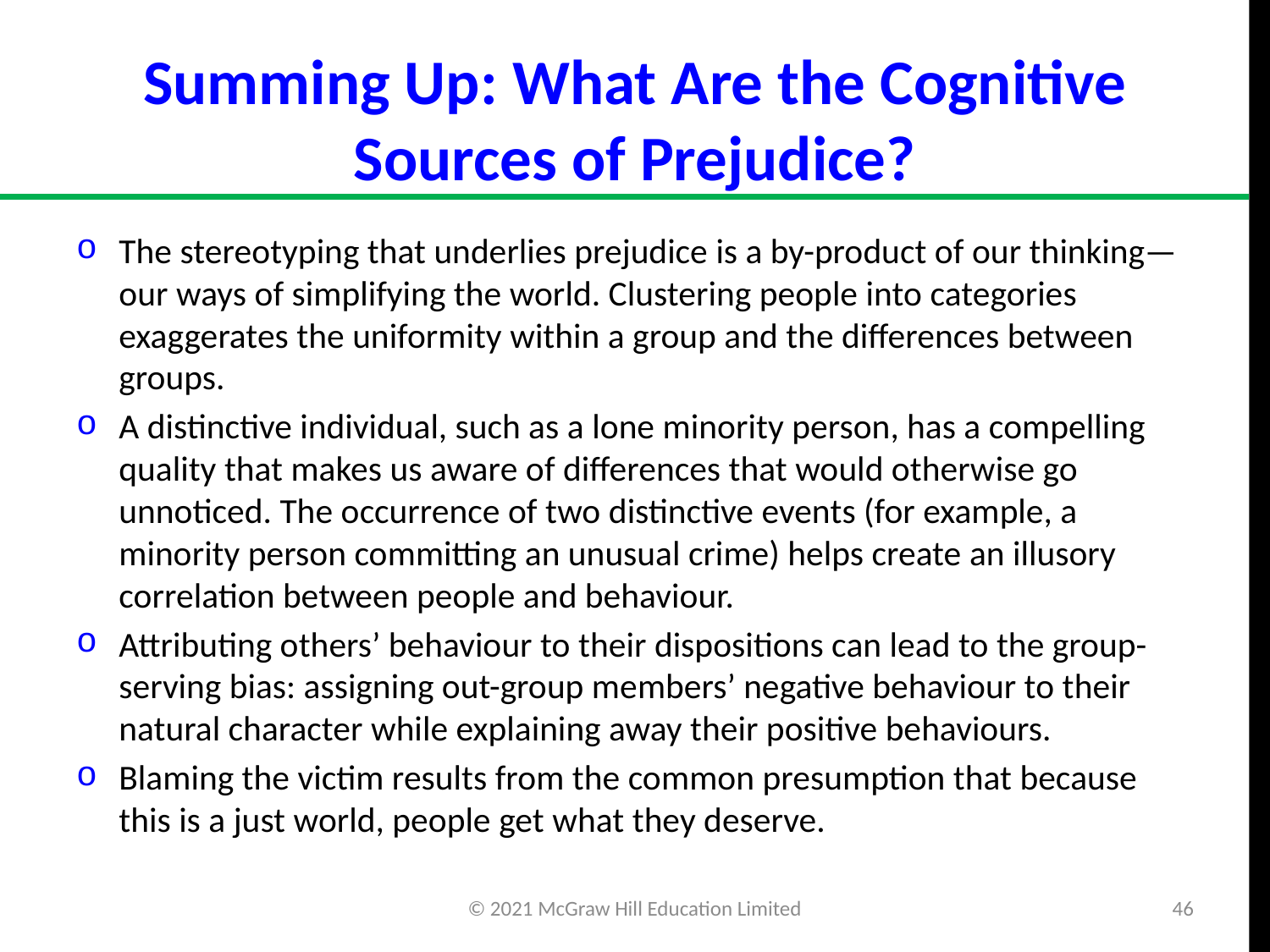

# Summing Up: What Are the Cognitive Sources of Prejudice?
The stereotyping that underlies prejudice is a by-product of our thinking—our ways of simplifying the world. Clustering people into categories exaggerates the uniformity within a group and the differences between groups.
A distinctive individual, such as a lone minority person, has a compelling quality that makes us aware of differences that would otherwise go unnoticed. The occurrence of two distinctive events (for example, a minority person committing an unusual crime) helps create an illusory correlation between people and behaviour.
Attributing others’ behaviour to their dispositions can lead to the group-serving bias: assigning out-group members’ negative behaviour to their natural character while explaining away their positive behaviours.
Blaming the victim results from the common presumption that because this is a just world, people get what they deserve.
© 2021 McGraw Hill Education Limited
46